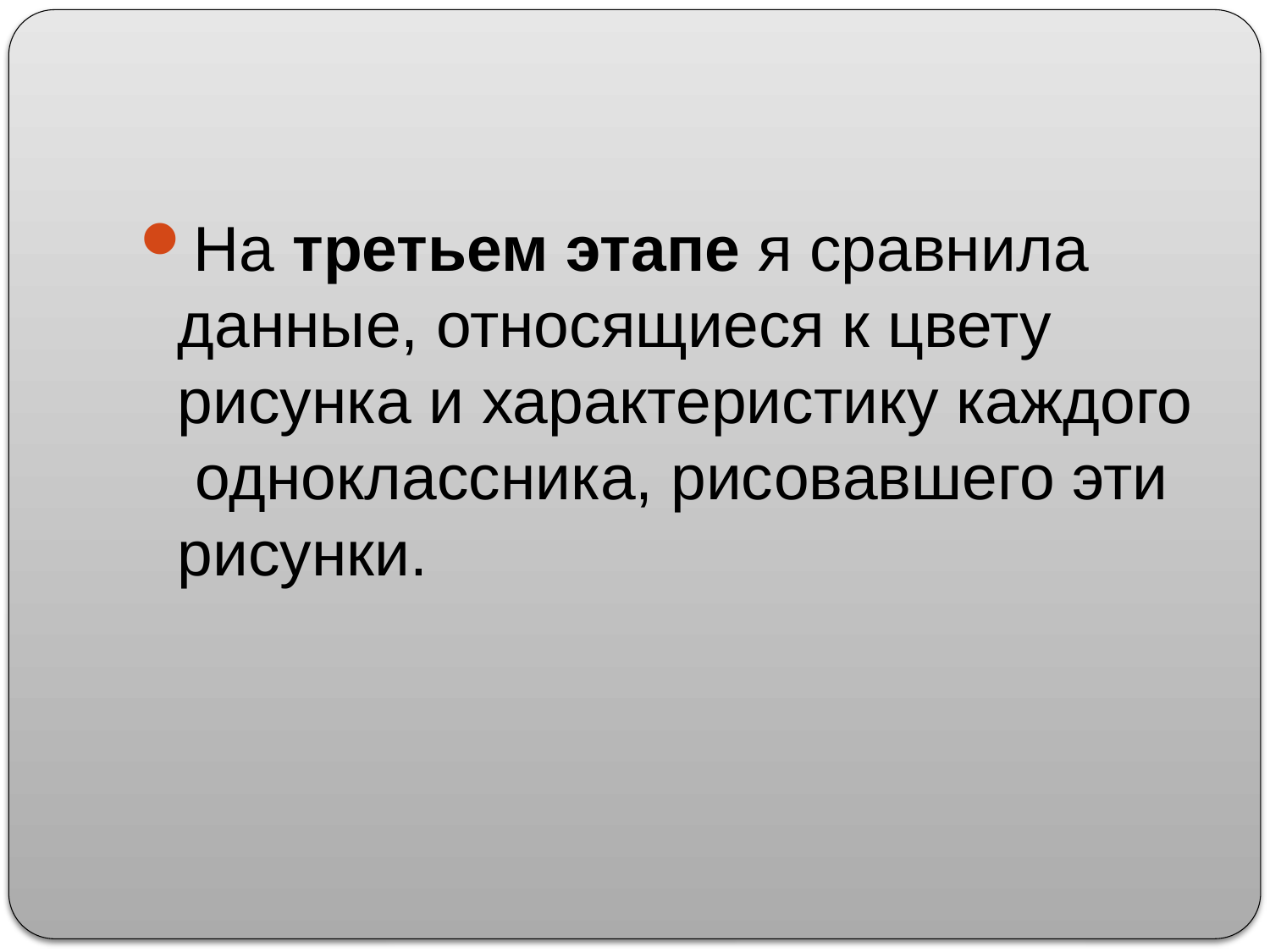

#
На третьем этапе я сравнила данные, относящиеся к цвету рисунка и характеристику каждого  одноклассника, рисовавшего эти рисунки.